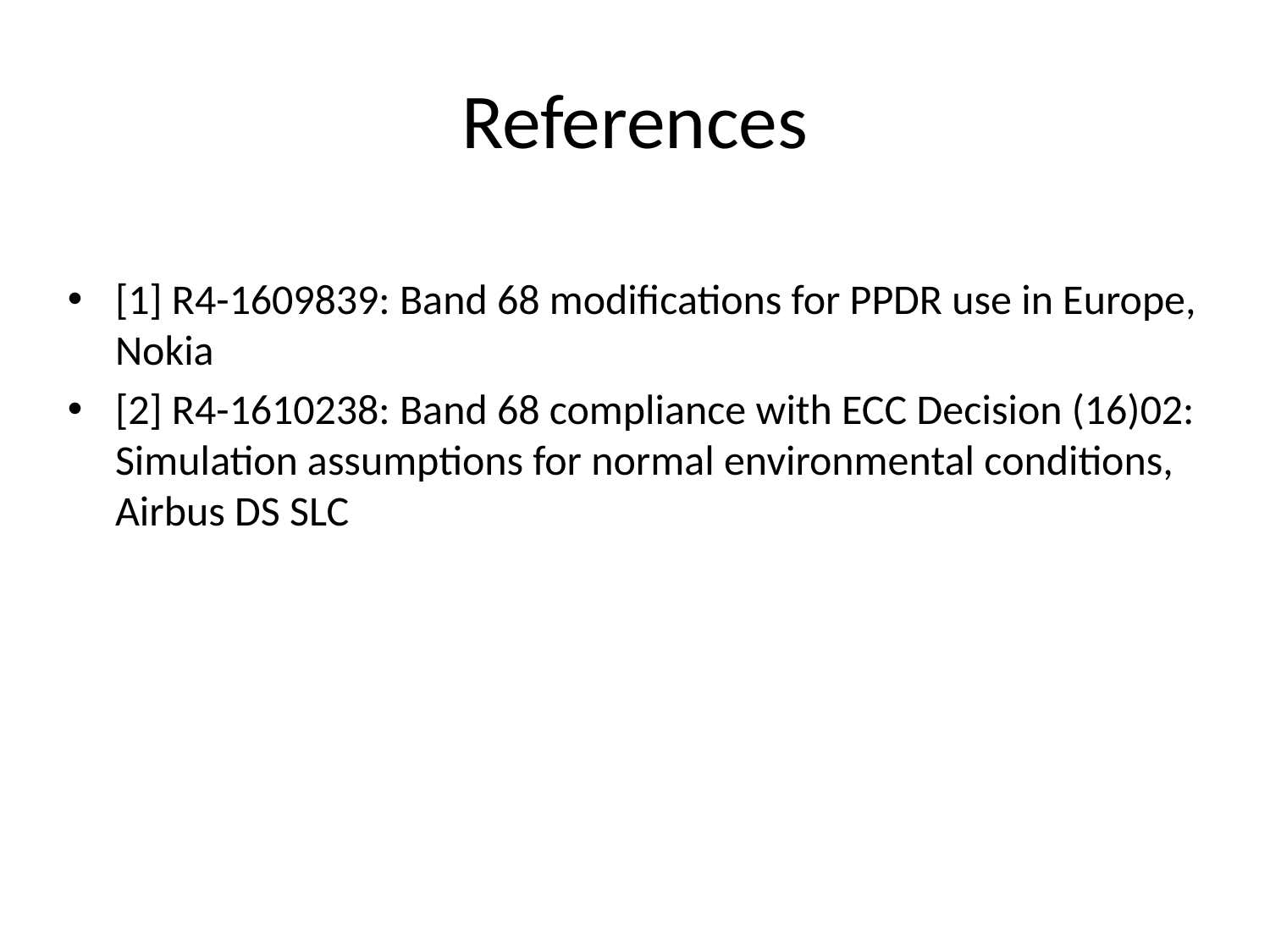

# References

[1] R4-1609839: Band 68 modifications for PPDR use in Europe, Nokia
[2] R4-1610238: Band 68 compliance with ECC Decision (16)02: Simulation assumptions for normal environmental conditions, Airbus DS SLC